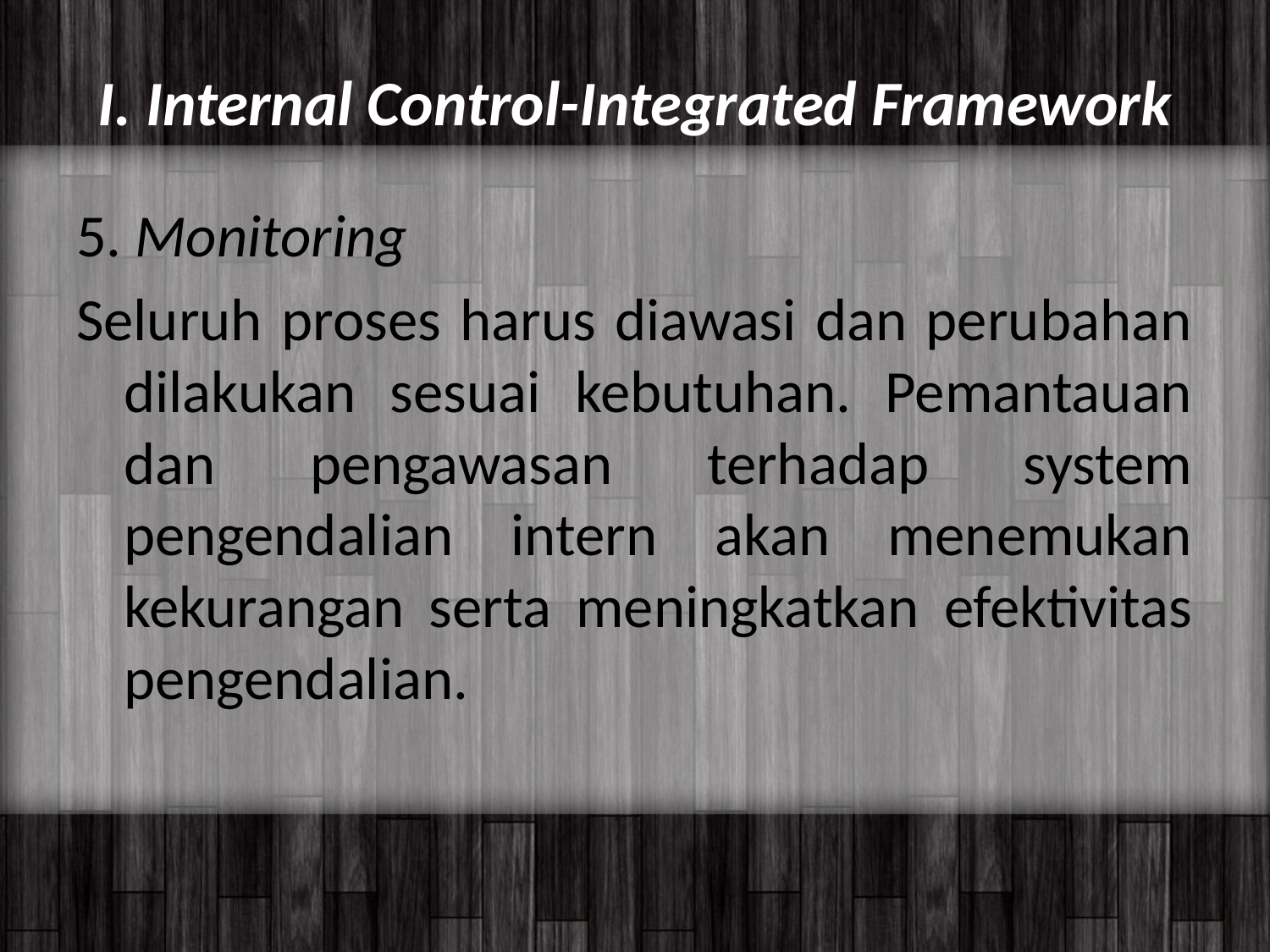

# I. Internal Control-Integrated Framework
5. Monitoring
Seluruh proses harus diawasi dan perubahan dilakukan sesuai kebutuhan. Pemantauan dan pengawasan terhadap system pengendalian intern akan menemukan kekurangan serta meningkatkan efektivitas pengendalian.